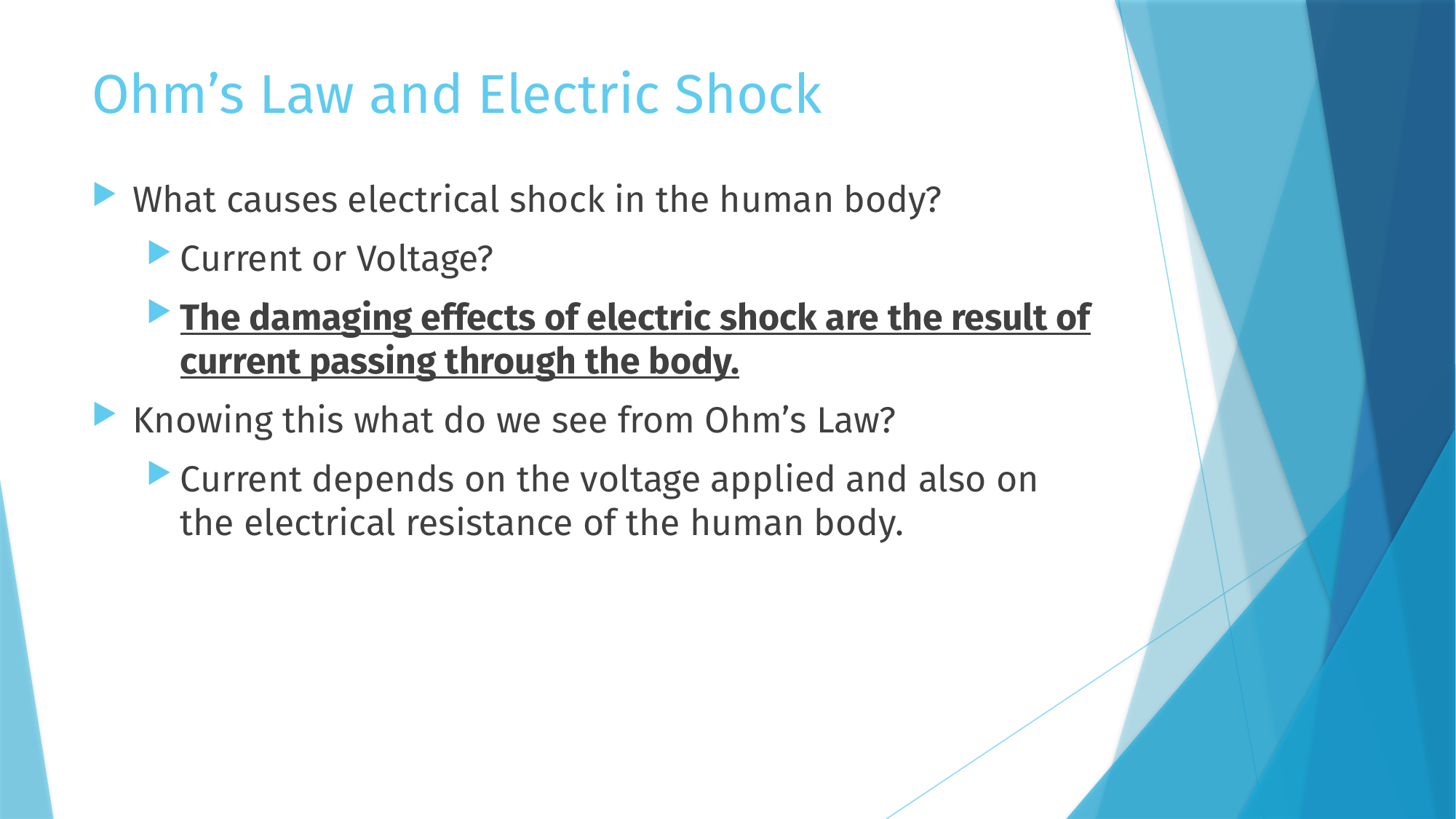

# Ohm’s Law and Electric Shock
What causes electrical shock in the human body?
Current or Voltage?
The damaging effects of electric shock are the result of current passing through the body.
Knowing this what do we see from Ohm’s Law?
Current depends on the voltage applied and also on the electrical resistance of the human body.